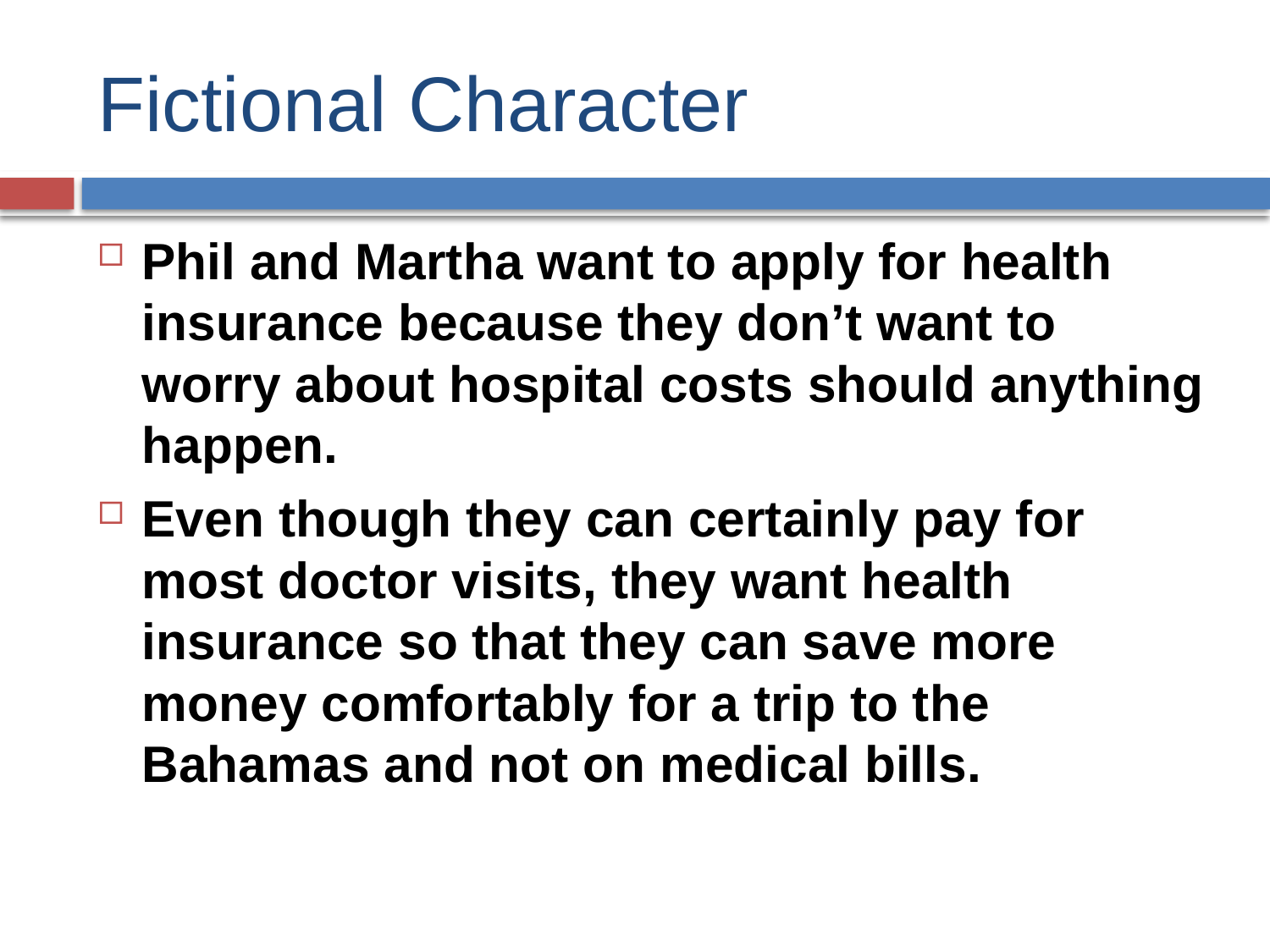

# Fictional Character
Phil and Martha want to apply for health insurance because they don’t want to worry about hospital costs should anything happen.
Even though they can certainly pay for most doctor visits, they want health insurance so that they can save more money comfortably for a trip to the Bahamas and not on medical bills.